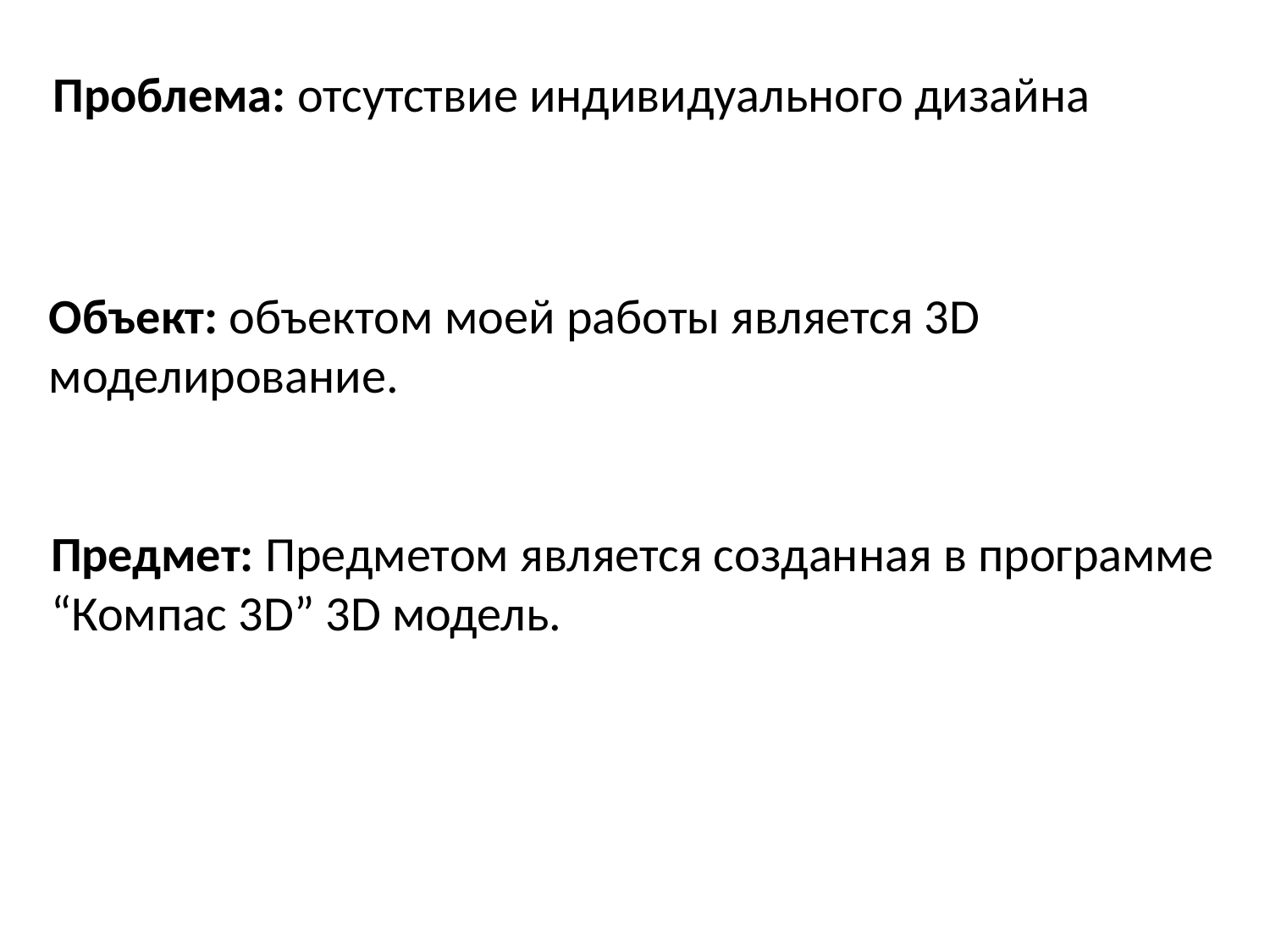

Проблема: отсутствие индивидуального дизайна
Объект: объектом моей работы является 3D моделирование.

Предмет: Предметом является созданная в программе “Компас 3D” 3D модель.